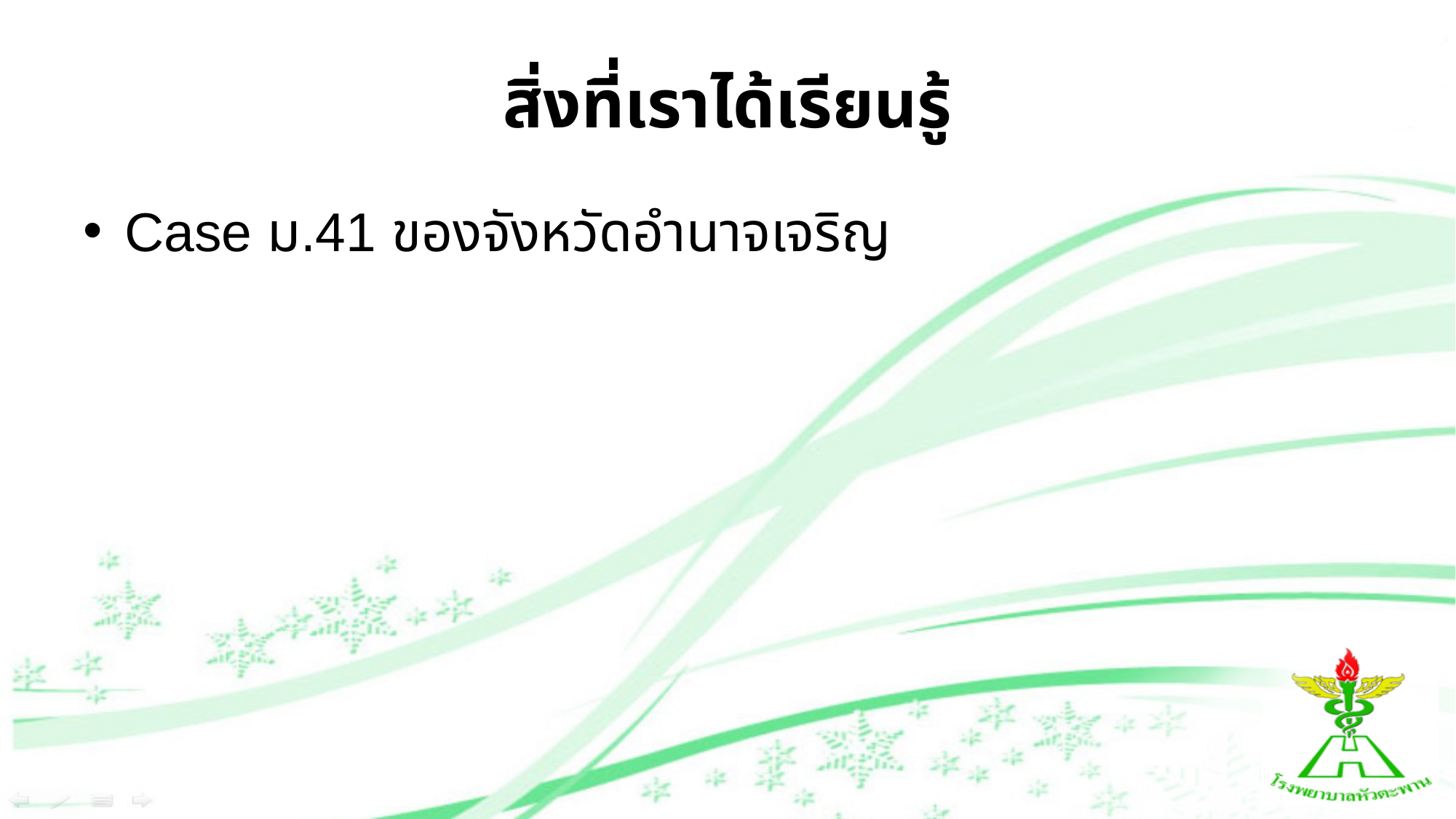

# สิ่งที่เราได้เรียนรู้
Case ม.41 ของจังหวัดอำนาจเจริญ